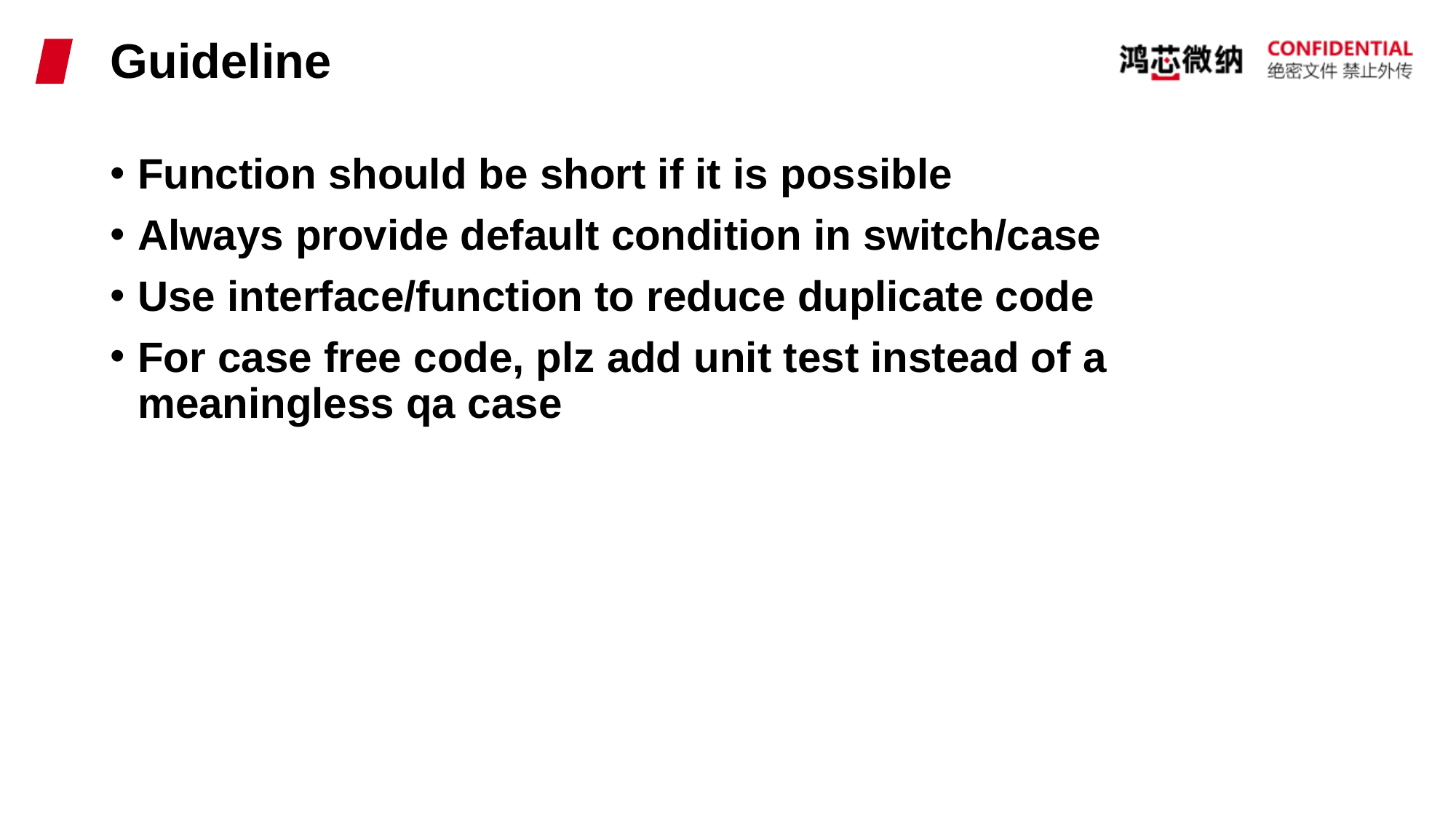

# Guideline
Function should be short if it is possible
Always provide default condition in switch/case
Use interface/function to reduce duplicate code
For case free code, plz add unit test instead of a meaningless qa case